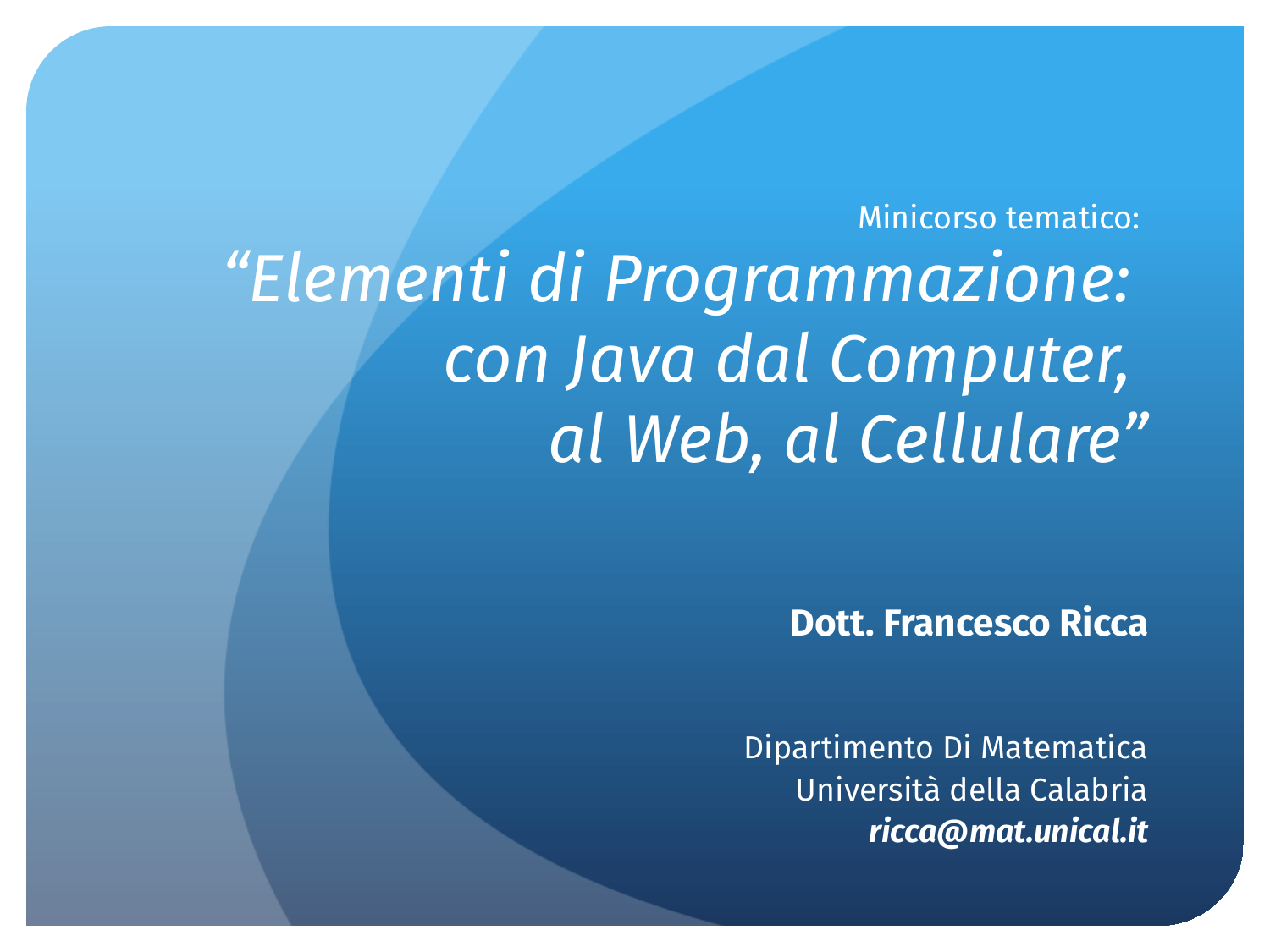

# Minicorso tematico: “Elementi di Programmazione: con Java dal Computer, al Web, al Cellulare”
Dott. Francesco Ricca

Dipartimento Di Matematica
Università della Calabria
ricca@mat.unical.it